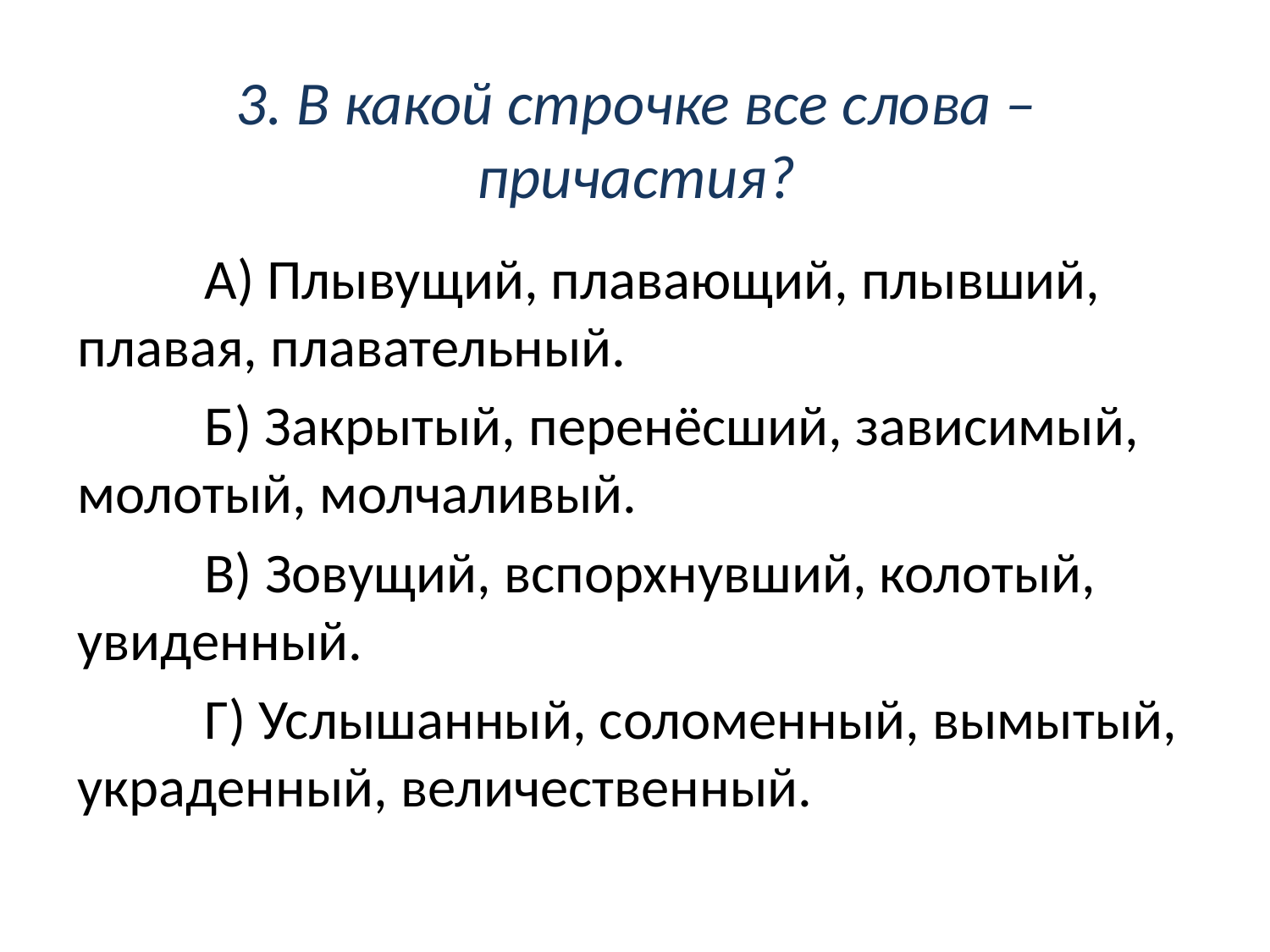

# 3. В какой строчке все слова – причастия?
	А) Плывущий, плавающий, плывший, плавая, плавательный.
	Б) Закрытый, перенёсший, зависимый, молотый, молчаливый.
	В) Зовущий, вспорхнувший, колотый, увиденный.
	Г) Услышанный, соломенный, вымытый, украденный, величественный.